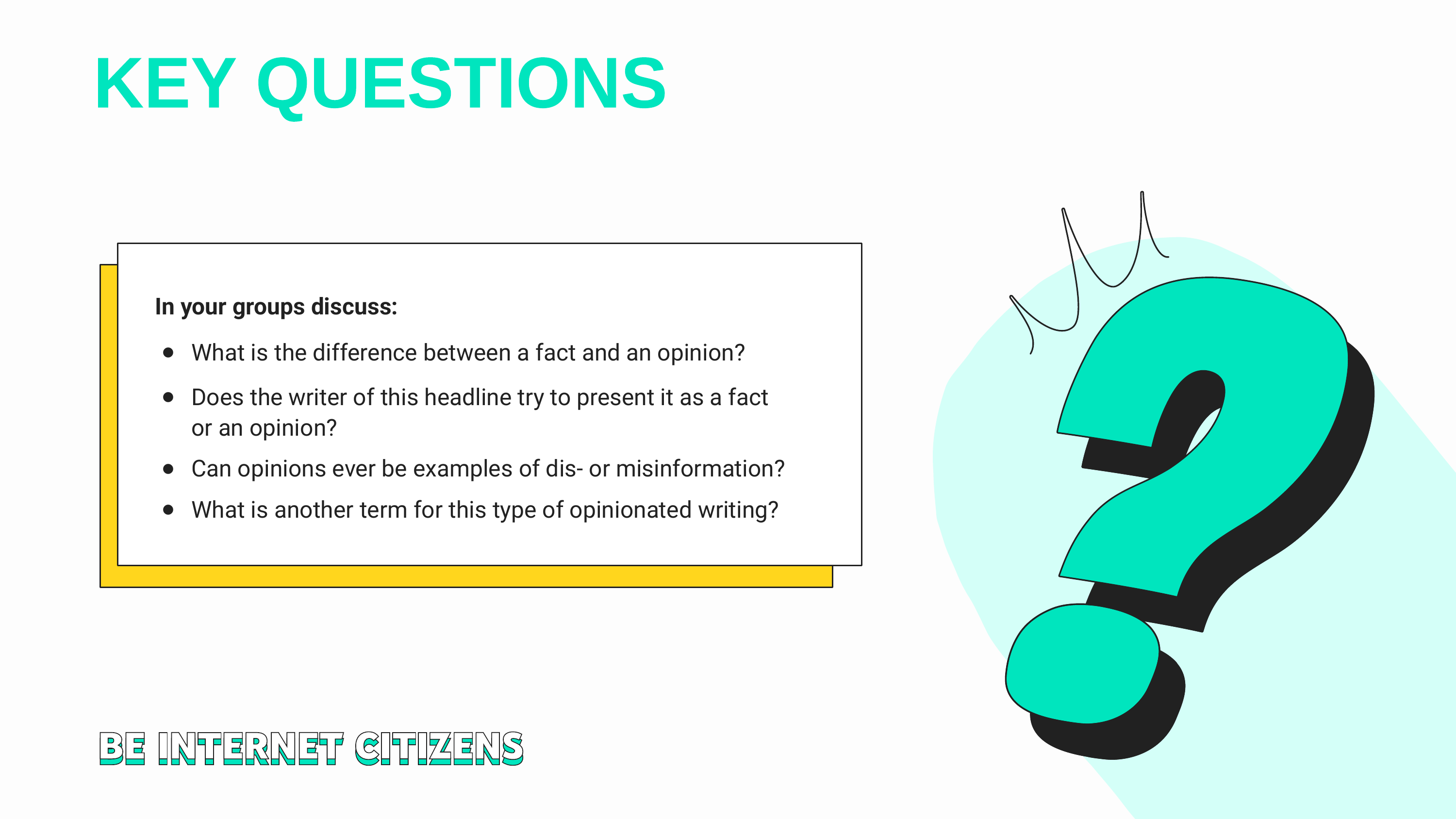

KEY QUESTIONS

In your groups discuss:
What is the difference between a fact and an opinion?
Does the writer of this headline try to present it as a fact
or an opinion?
Can opinions ever be examples of dis- or misinformation?
What is another term for this type of opinionated writing?